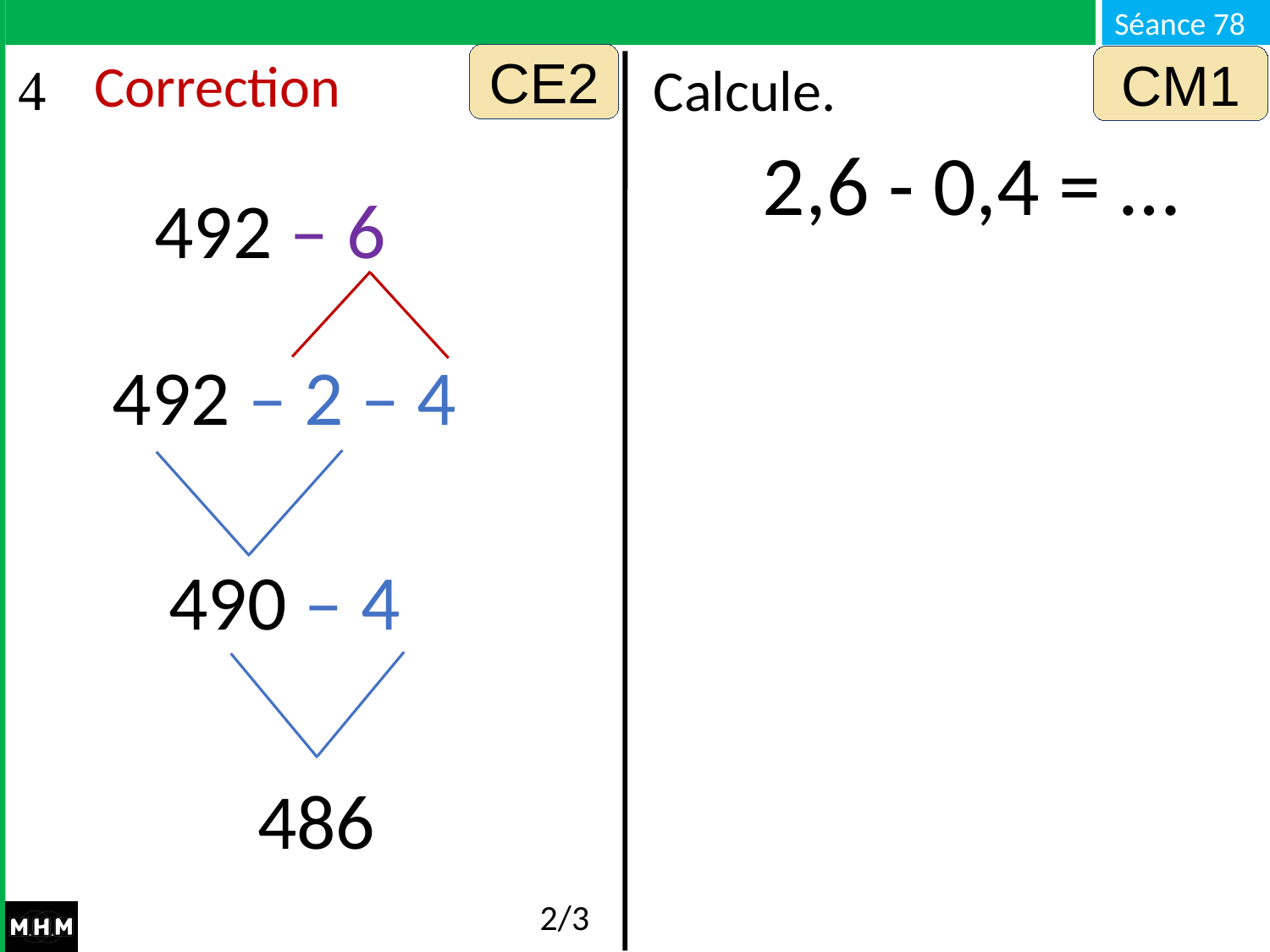

CE2
CM1
# Correction

Calcule.
2,6 - 0,4 = …
492 – 6
492 – 2 – 4
490 – 4
486
2/3